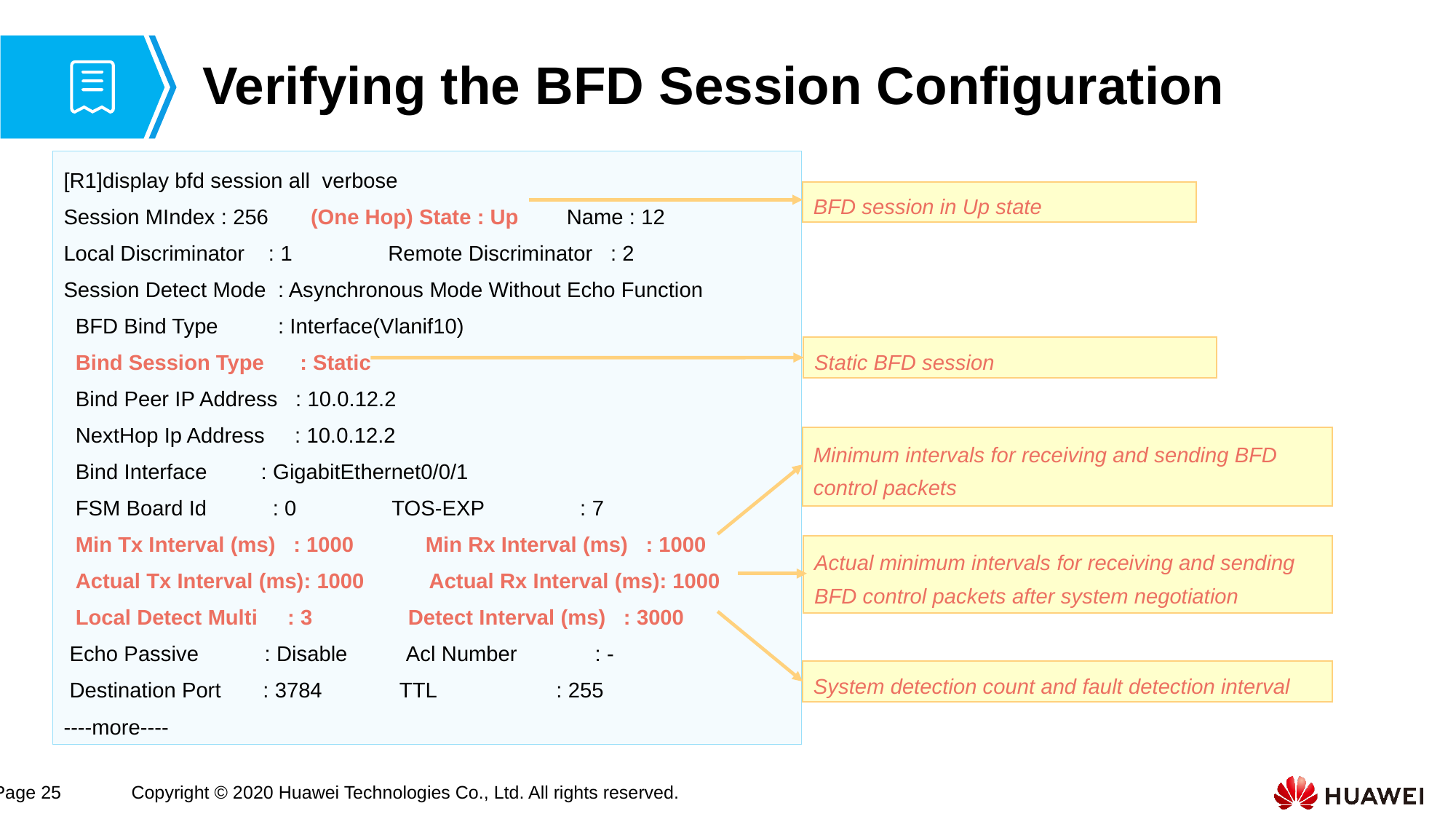

# Verifying the BFD Session Configuration
[R1]display bfd session all  verbose
Session MIndex : 256       (One Hop) State : Up        Name : 12
Local Discriminator    : 1                Remote Discriminator   : 2
Session Detect Mode  : Asynchronous Mode Without Echo Function
  BFD Bind Type          : Interface(Vlanif10)
  Bind Session Type      : Static
  Bind Peer IP Address   : 10.0.12.2
  NextHop Ip Address     : 10.0.12.2
  Bind Interface         : GigabitEthernet0/0/1
  FSM Board Id           : 0                TOS-EXP                : 7
  Min Tx Interval (ms)   : 1000            Min Rx Interval (ms)   : 1000
  Actual Tx Interval (ms): 1000           Actual Rx Interval (ms): 1000
  Local Detect Multi     : 3                Detect Interval (ms)   : 3000
 Echo Passive           : Disable          Acl Number             : -
 Destination Port       : 3784             TTL                    : 255
----more----
BFD session in Up state
Static BFD session
Minimum intervals for receiving and sending BFD control packets
Actual minimum intervals for receiving and sending BFD control packets after system negotiation
System detection count and fault detection interval